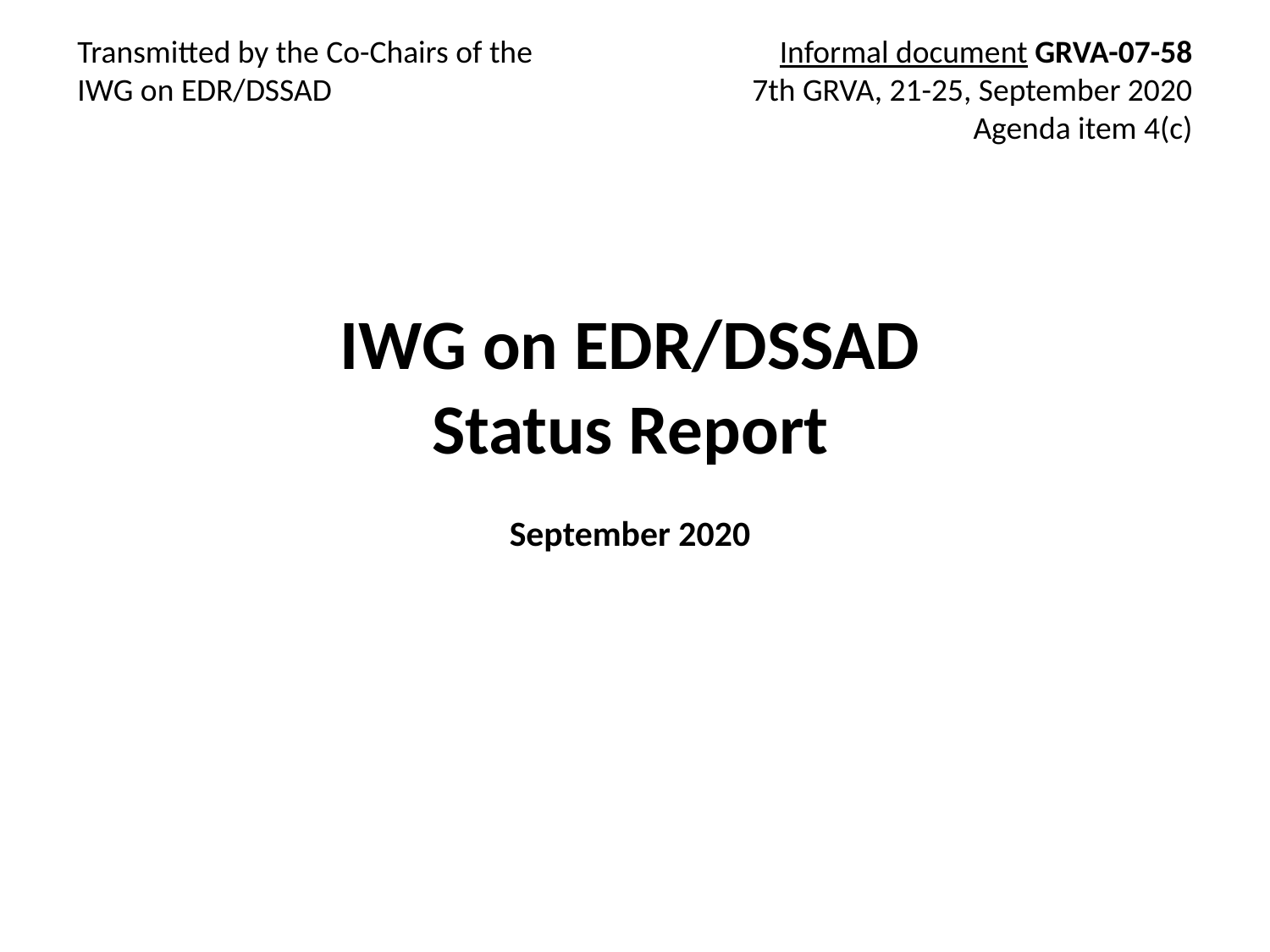

Transmitted by the Co-Chairs of the
IWG on EDR/DSSAD
Informal document GRVA-07-58
7th GRVA, 21-25, September 2020
Agenda item 4(c)
IWG on EDR/DSSAD
Status Report
September 2020